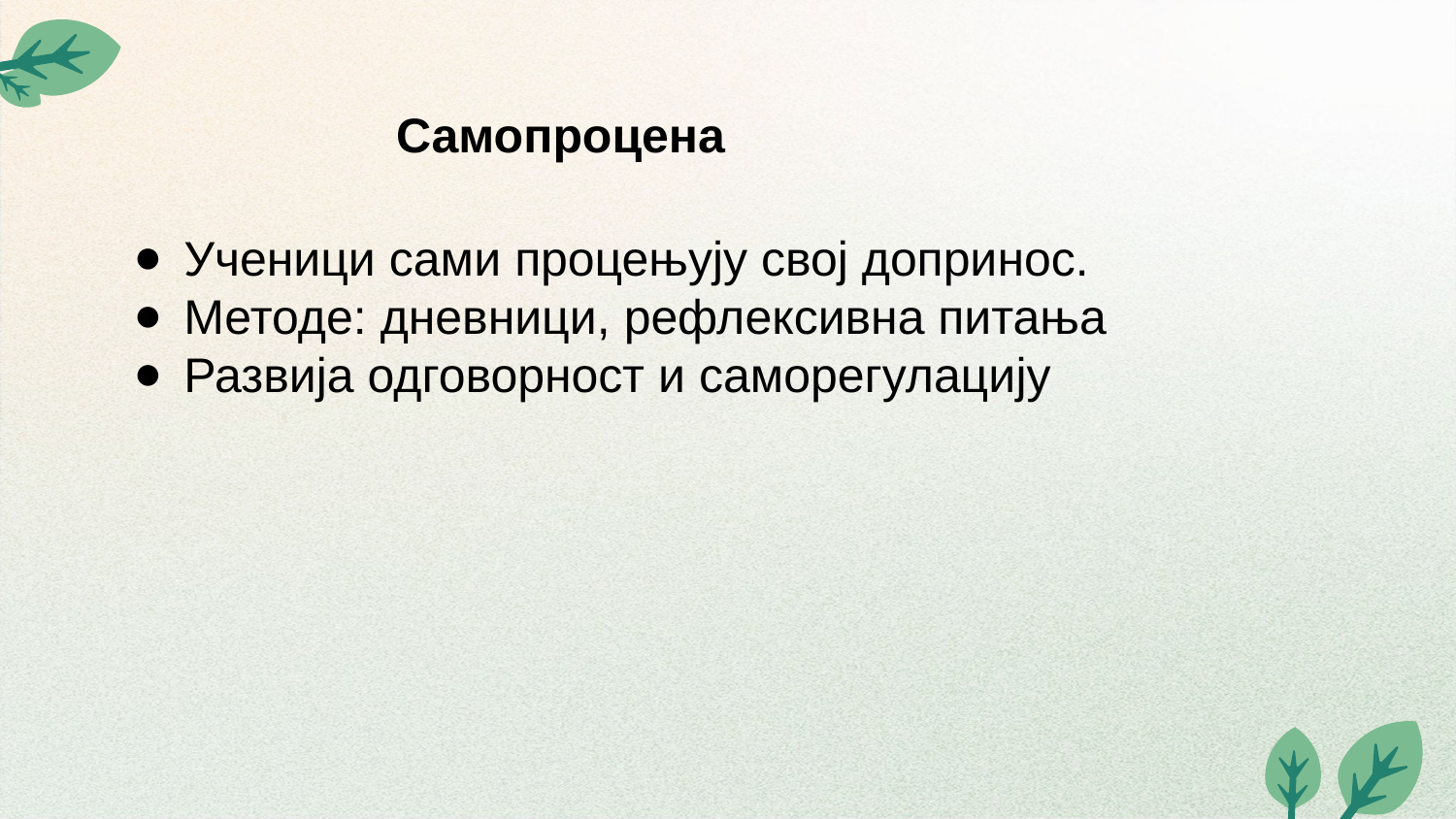

Самопроцена​
Ученици сами процењују свој допринос.
Методе: дневници, рефлексивна питања
Развија одговорност и саморегулацију